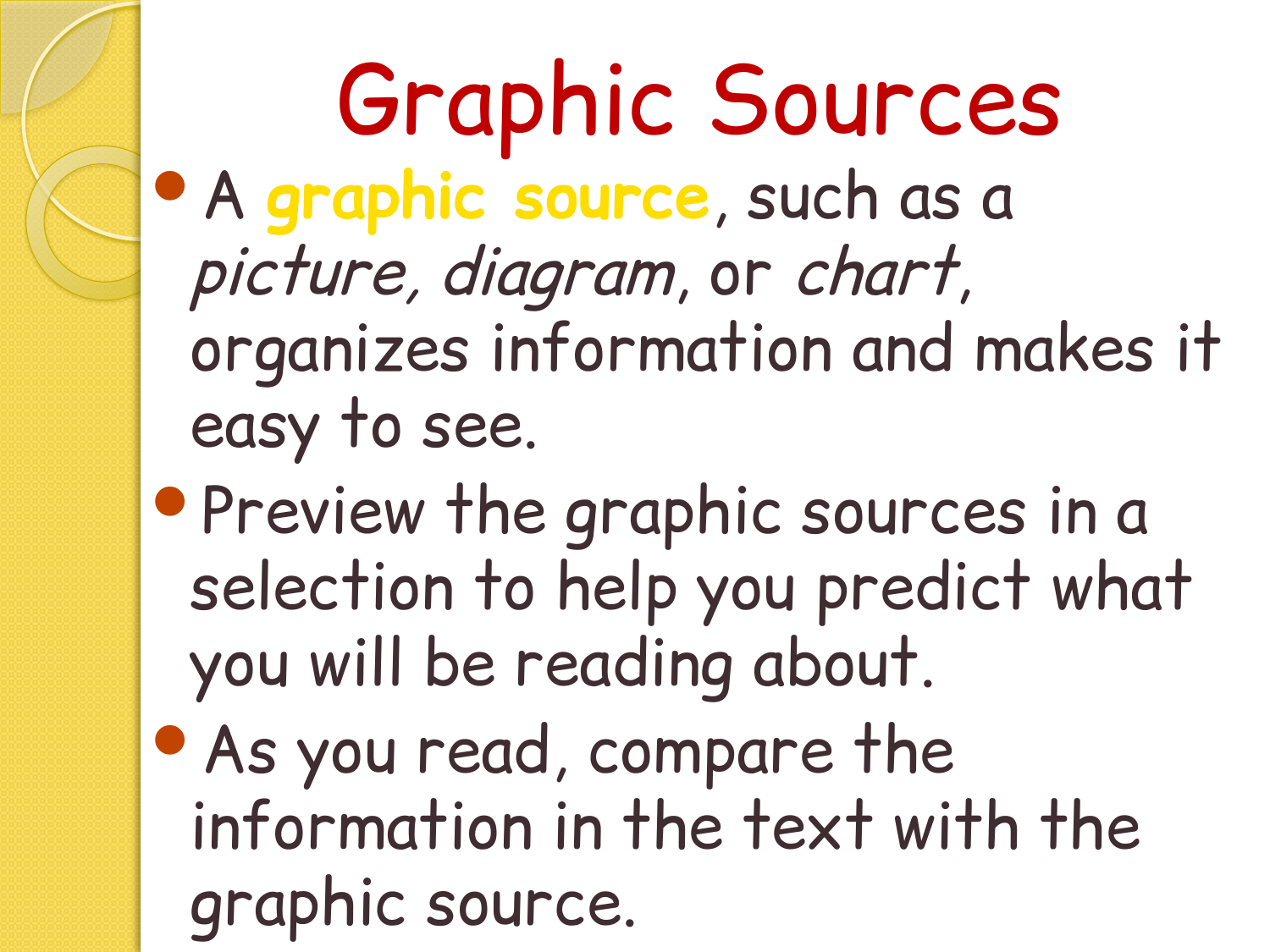

# Graphic Sources
A graphic source, such as a picture, diagram, or chart, organizes information and makes it easy to see.
Preview the graphic sources in a selection to help you predict what you will be reading about.
As you read, compare the information in the text with the graphic source.